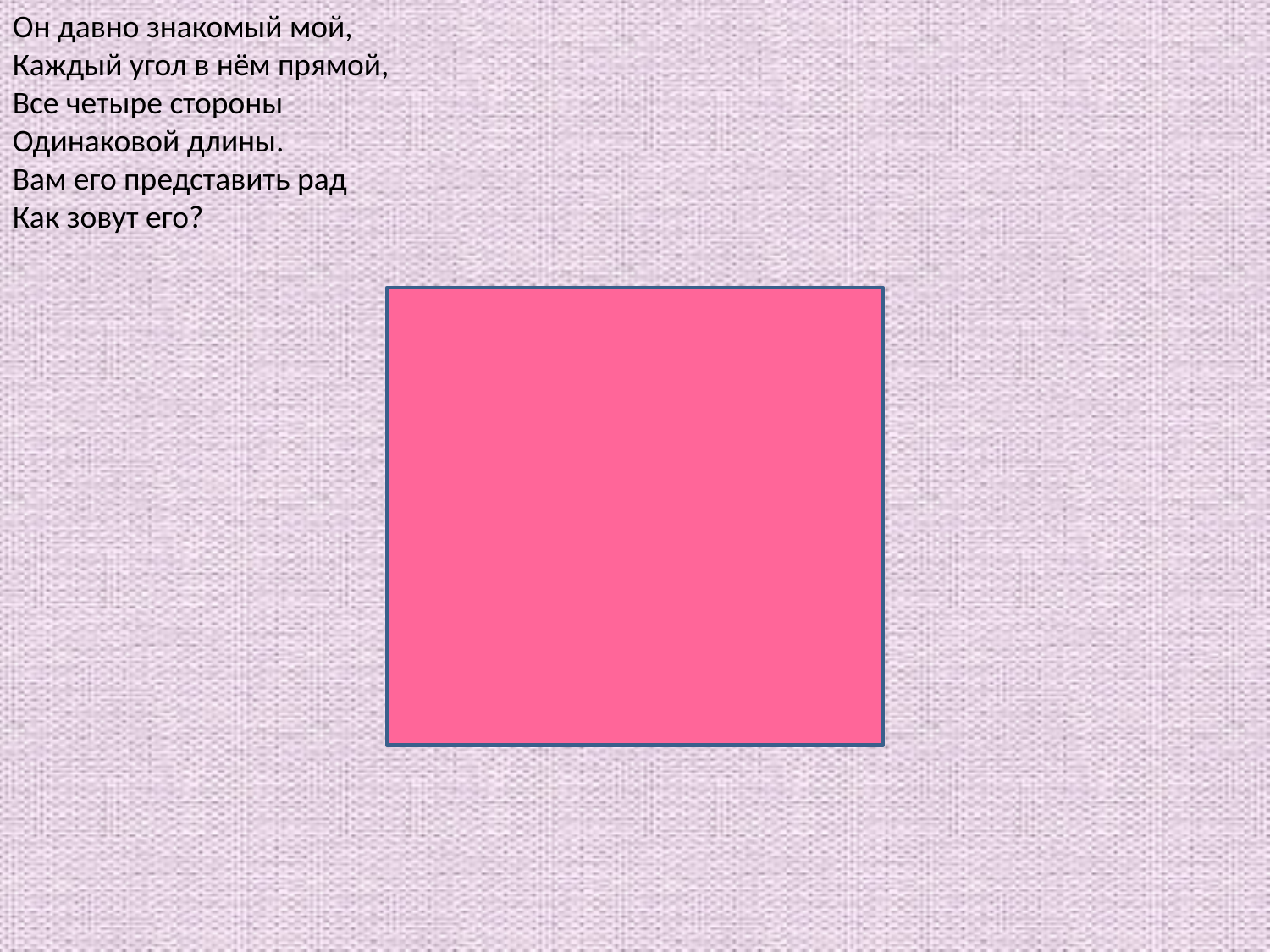

Он давно знакомый мой,
Каждый угол в нём прямой,
Все четыре стороны
Одинаковой длины.
Вам его представить рад
Как зовут его?